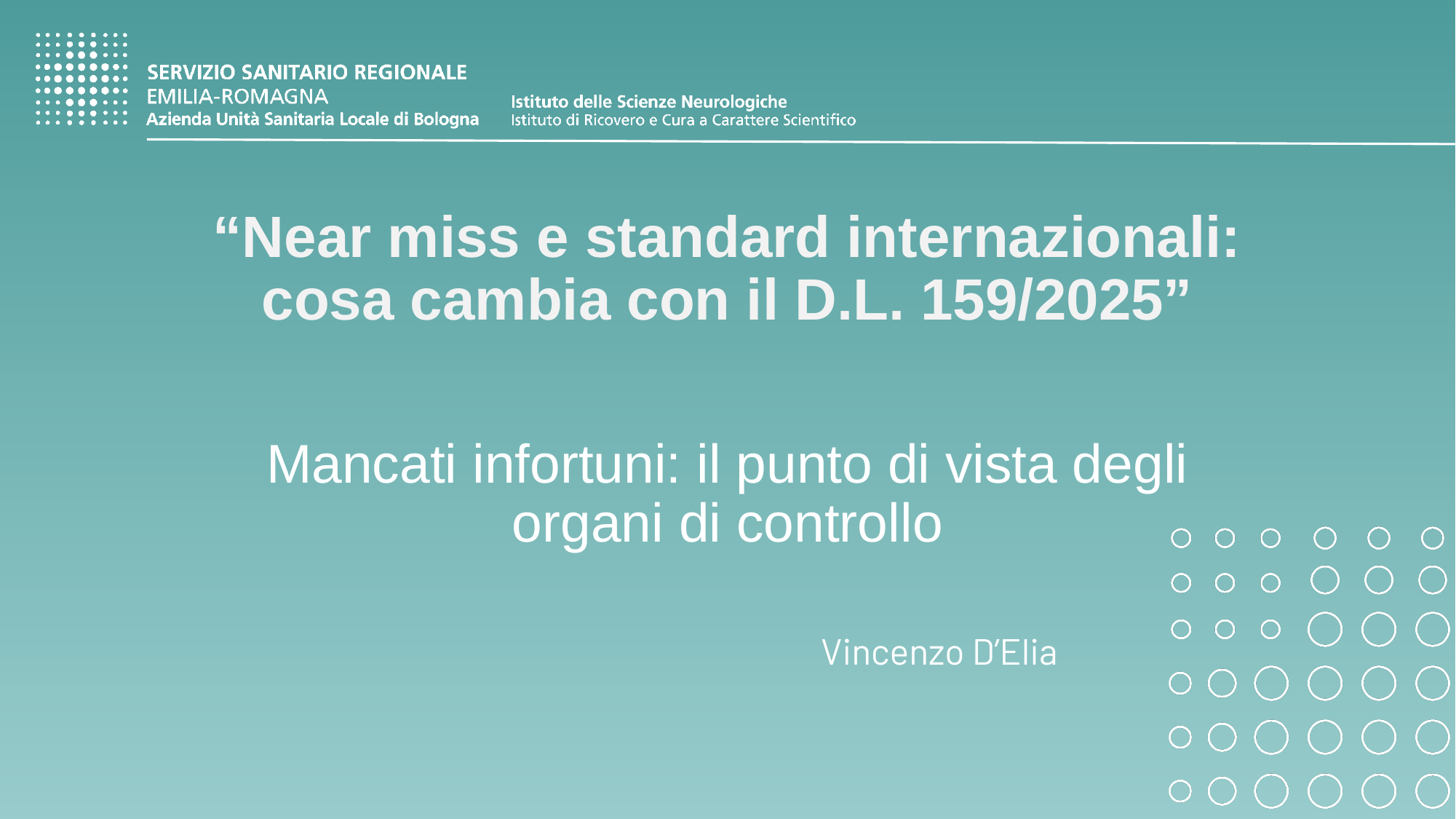

# “Near miss e standard internazionali: cosa cambia con il D.L. 159/2025”
Mancati infortuni: il punto di vista degli organi di controllo

Vincenzo D’Elia